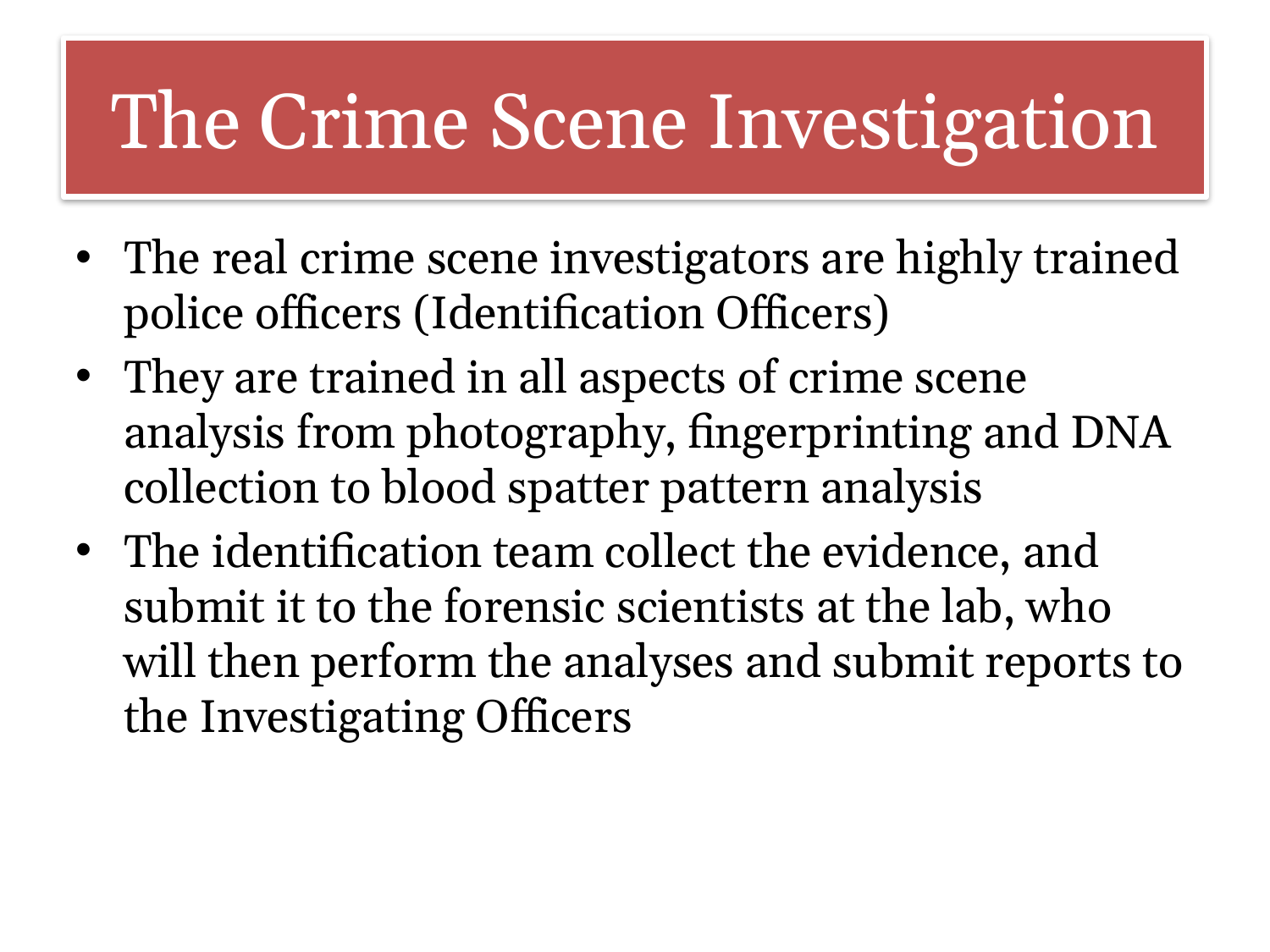

# The Crime Scene Investigation
The real crime scene investigators are highly trained police officers (Identification Officers)
They are trained in all aspects of crime scene analysis from photography, fingerprinting and DNA collection to blood spatter pattern analysis
The identification team collect the evidence, and submit it to the forensic scientists at the lab, who will then perform the analyses and submit reports to the Investigating Officers